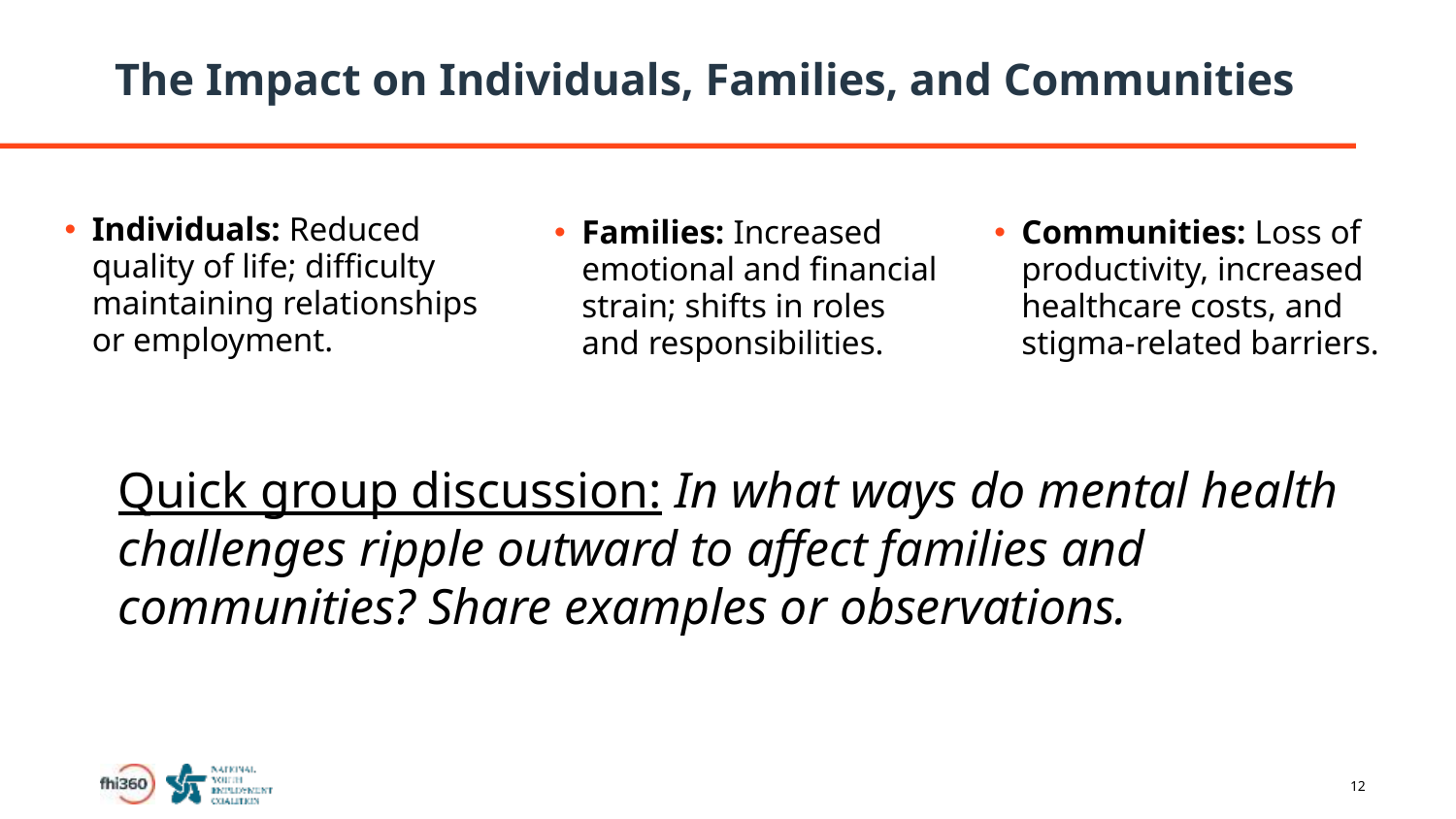

# The Impact on Individuals, Families, and Communities
Individuals: Reduced quality of life; difficulty maintaining relationships or employment.
Families: Increased emotional and financial strain; shifts in roles and responsibilities.
Communities: Loss of productivity, increased healthcare costs, and stigma-related barriers.
Quick group discussion: In what ways do mental health challenges ripple outward to affect families and communities? Share examples or observations.